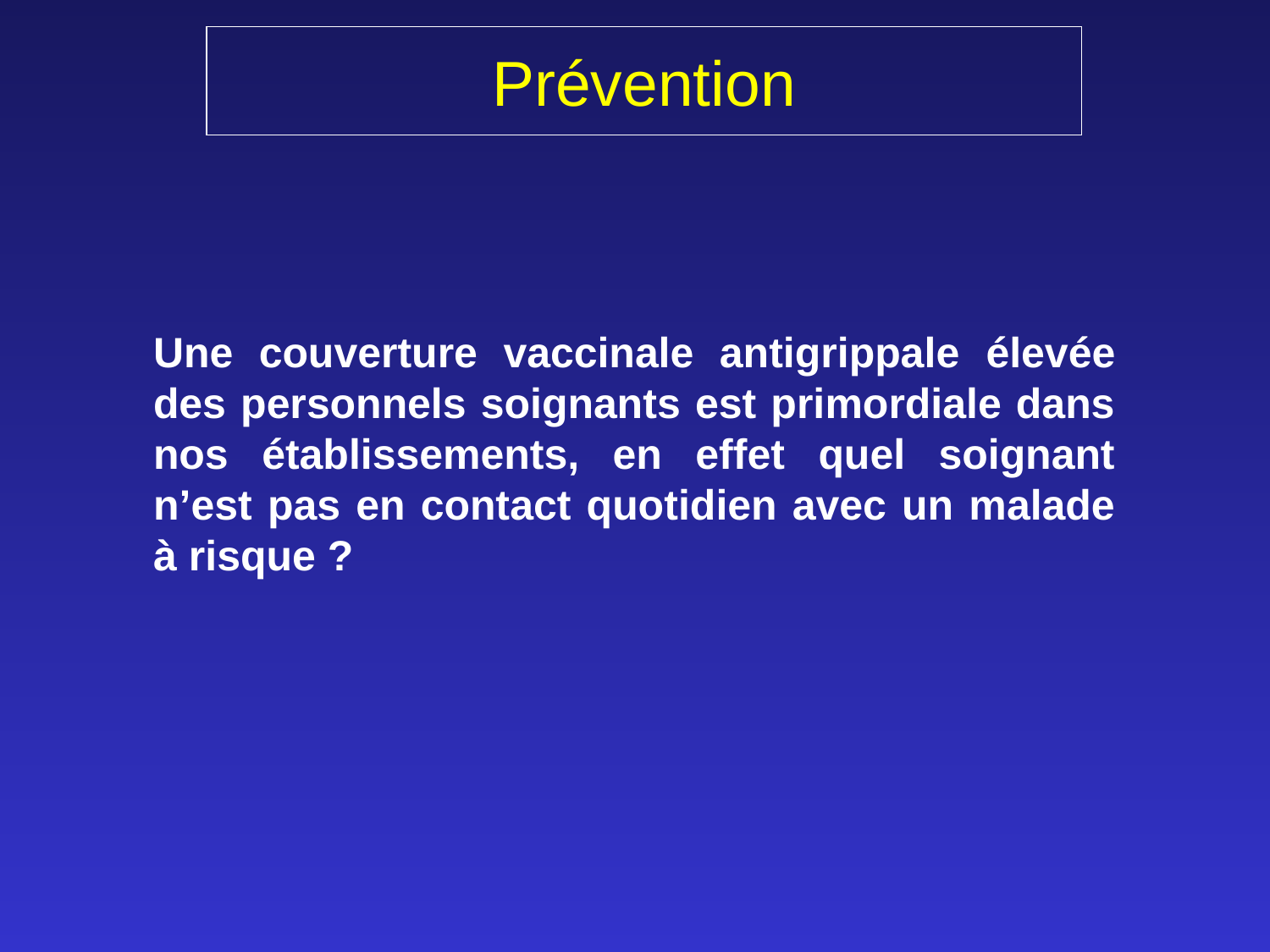

# Prévention
Une couverture vaccinale antigrippale élevée des personnels soignants est primordiale dans nos établissements, en effet quel soignant n’est pas en contact quotidien avec un malade à risque ?